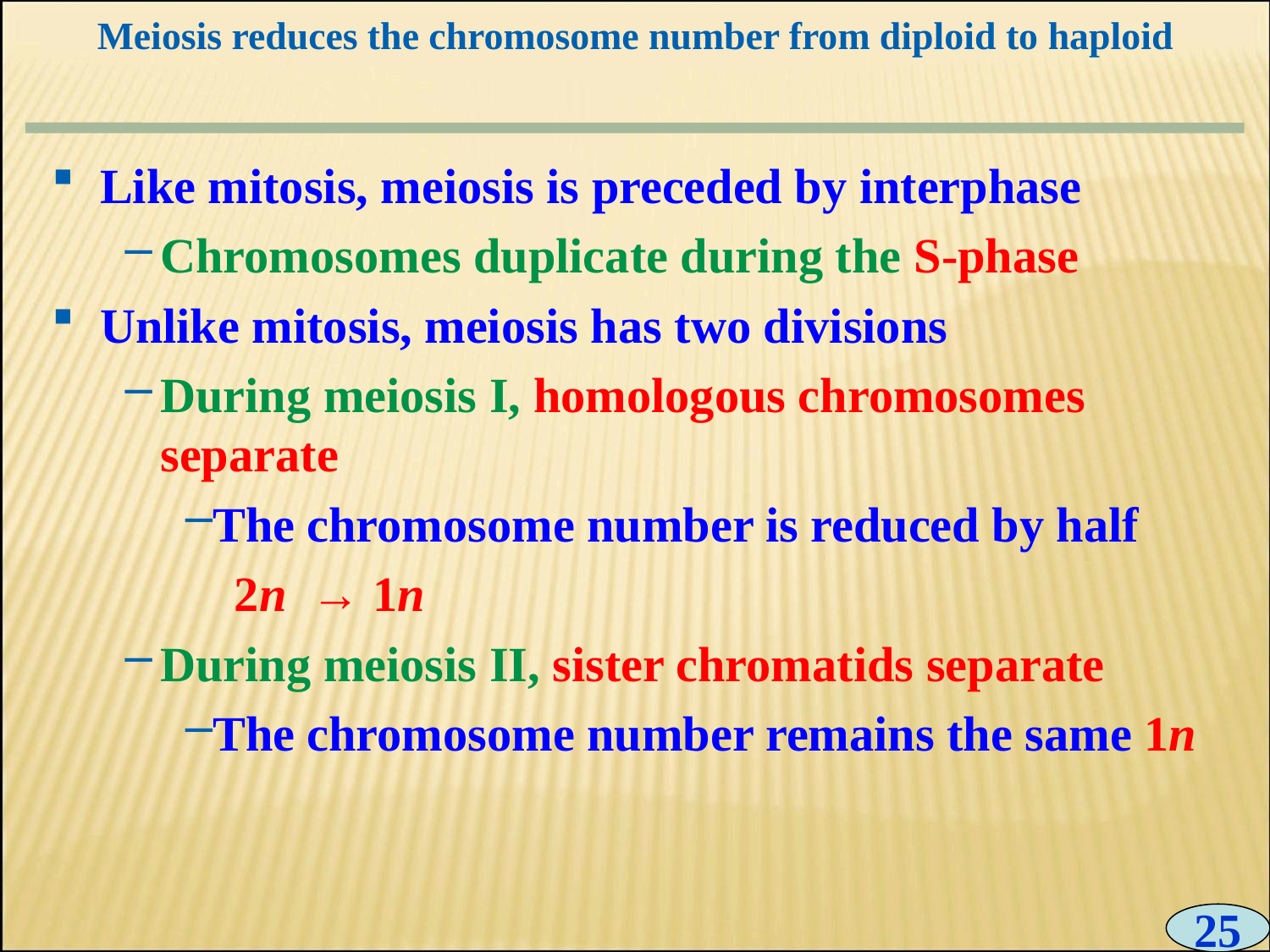

Meiosis reduces the chromosome number from diploid to haploid
0

Like mitosis, meiosis is preceded by interphase
Chromosomes duplicate during the S-phase
Unlike mitosis, meiosis has two divisions
During meiosis I, homologous chromosomes separate
The chromosome number is reduced by half
    2n  → 1n
During meiosis II, sister chromatids separate
The chromosome number remains the same 1n
25